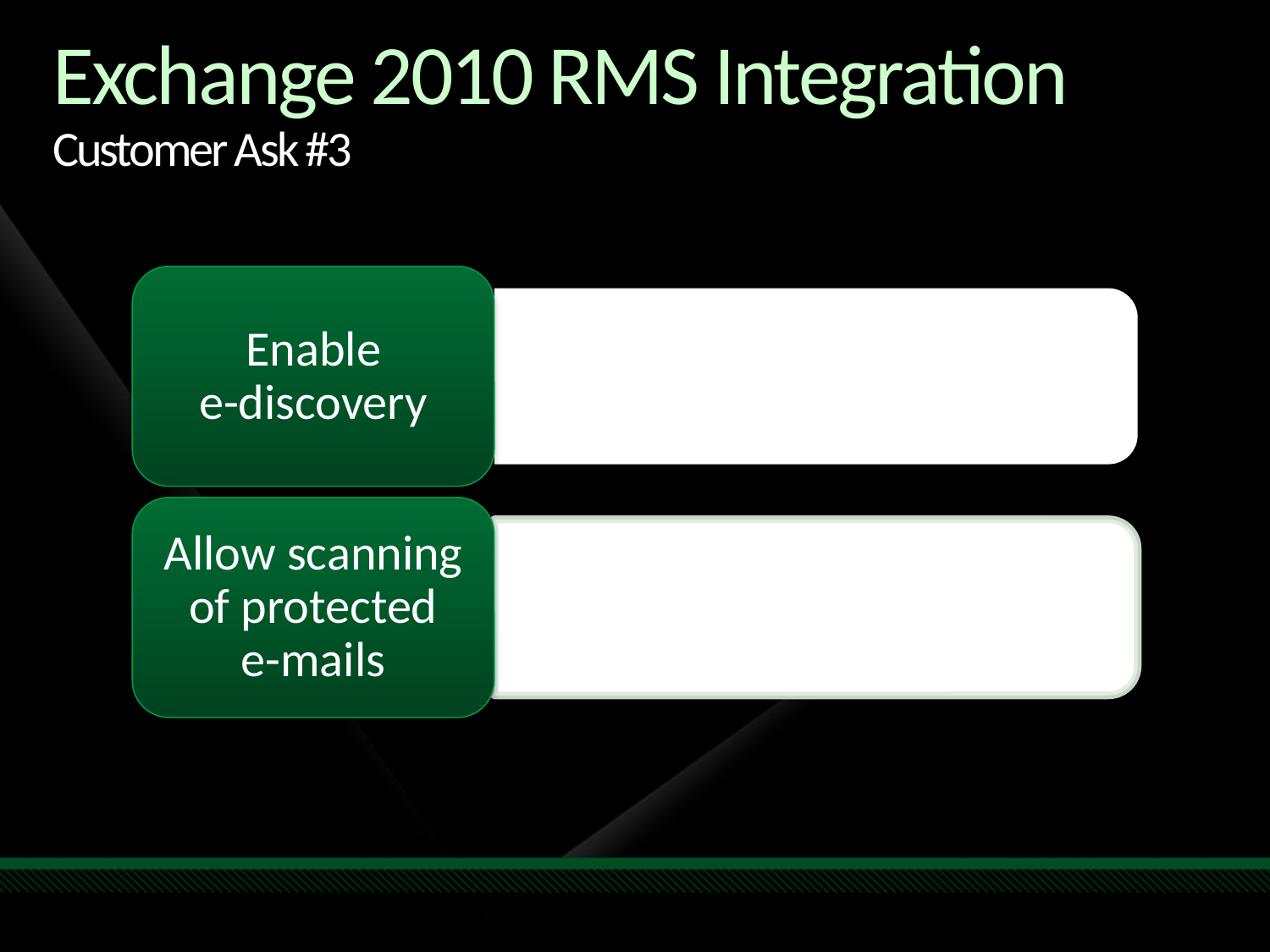

Exchange 2010 RMS Integration
Customer Ask #3
Support in-the-clear archival of RMS-protected e-mails
Enable
e-discovery
Ability to scan RMS-protected e-mails in transport
Ability to modify RMS-protected e-mails in transport
Allow scanning of protected
e-mails